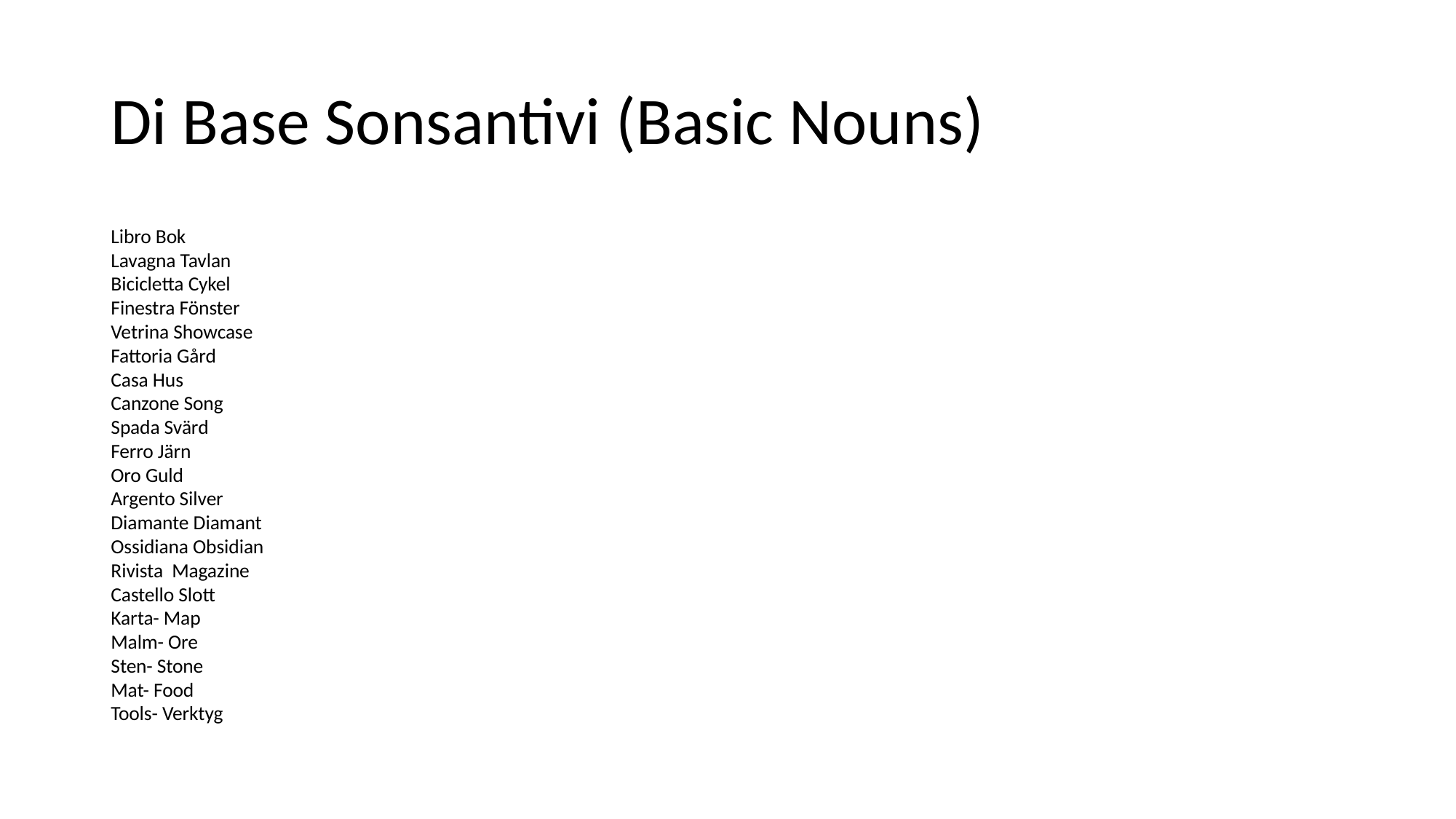

# Di Base Sonsantivi (Basic Nouns)
Libro Bok
Lavagna Tavlan
Bicicletta Cykel
Finestra Fönster
Vetrina Showcase
Fattoria Gård
Casa Hus
Canzone Song
Spada Svärd
Ferro Järn
Oro Guld
Argento Silver
Diamante Diamant
Ossidiana Obsidian
Rivista  Magazine
Castello Slott
Karta- Map
Malm- Ore
Sten- Stone
Mat- Food
Tools- Verktyg